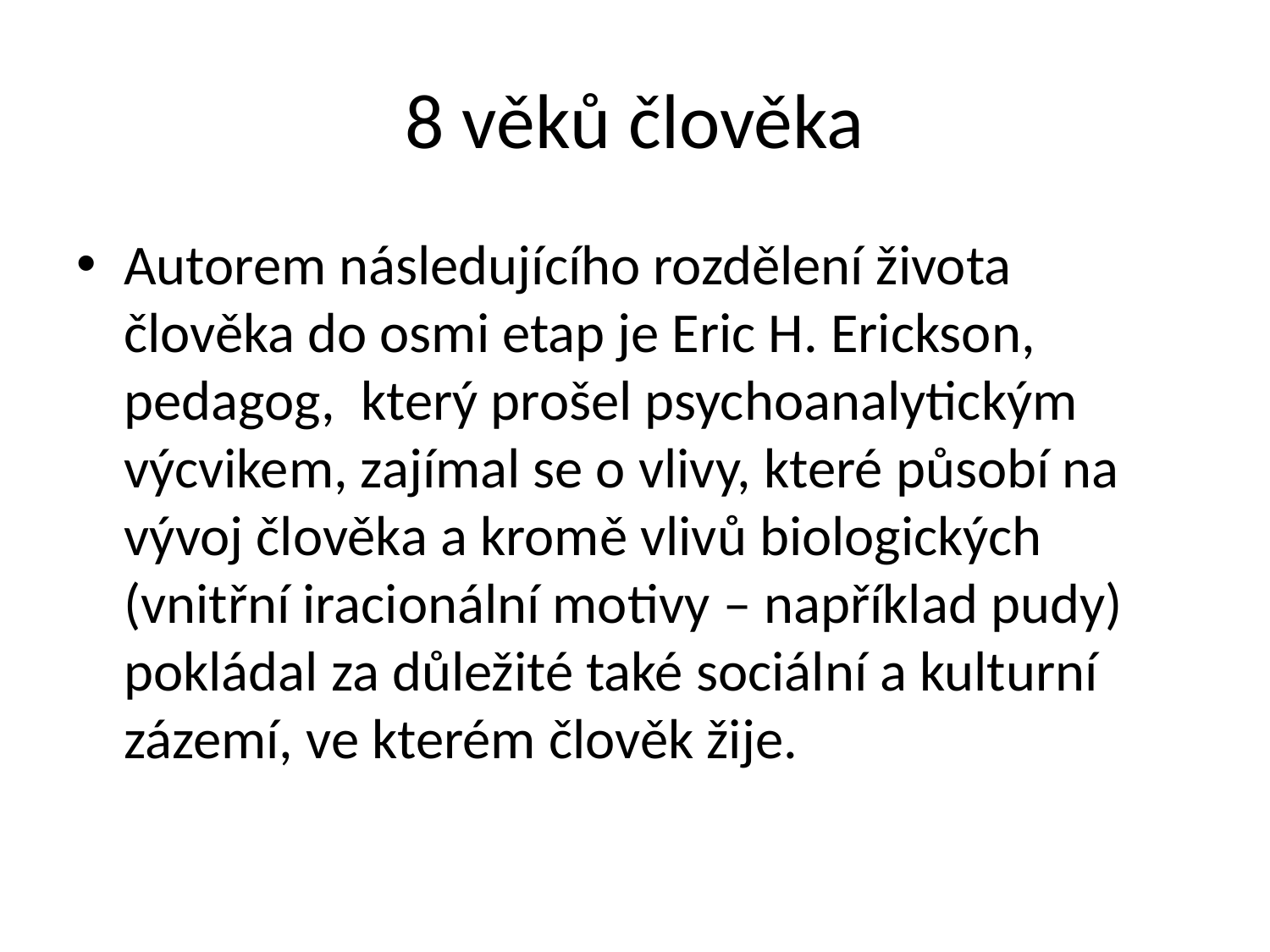

# 8 věků člověka
Autorem následujícího rozdělení života člověka do osmi etap je Eric H. Erickson, pedagog,  který prošel psychoanalytickým výcvikem, zajímal se o vlivy, které působí na vývoj člověka a kromě vlivů biologických (vnitřní iracionální motivy – například pudy) pokládal za důležité také sociální a kulturní zázemí, ve kterém člověk žije.